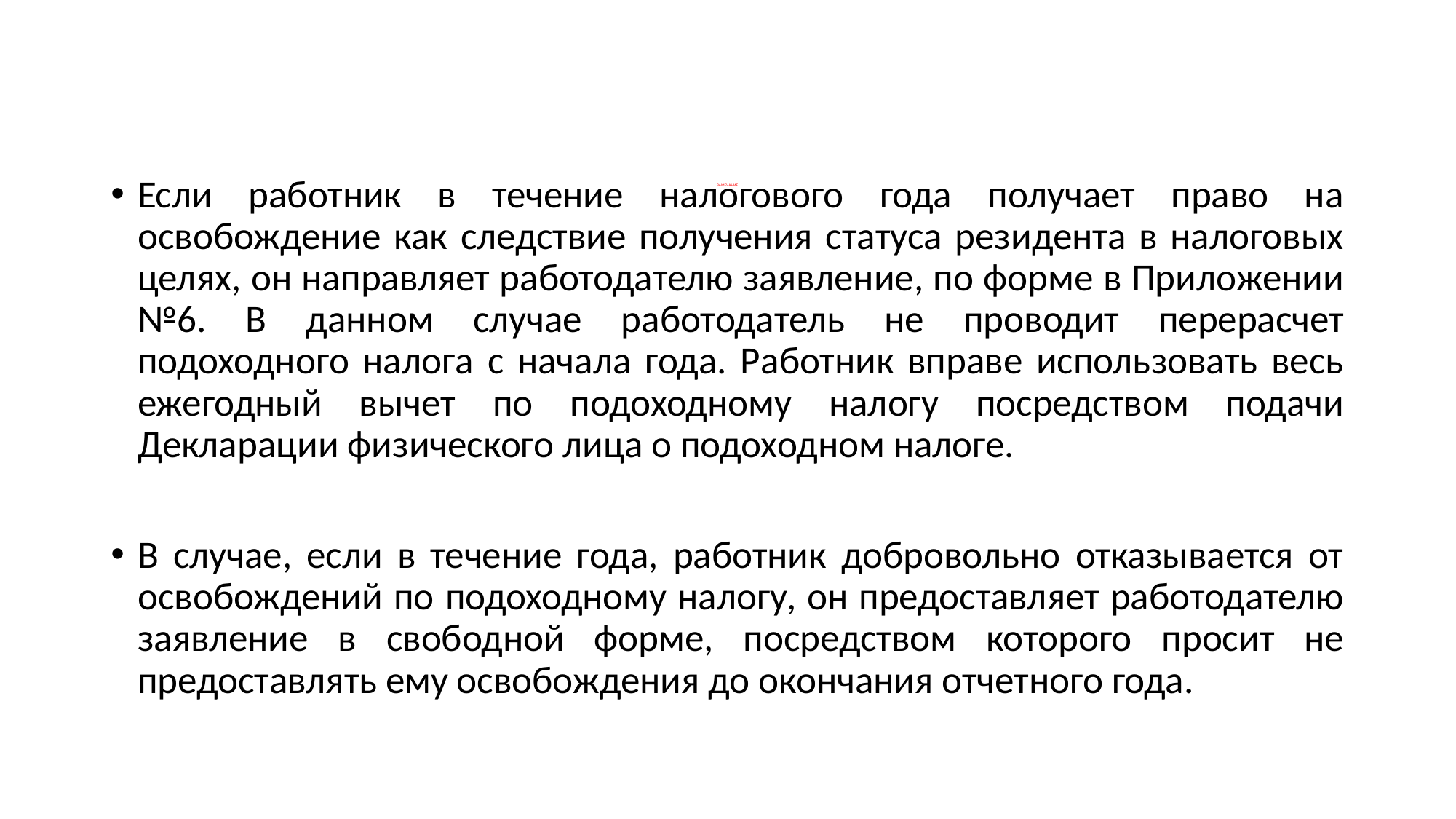

Если работник в течение налогового года получает право на освобождение как следствие получения статуса резидента в налоговых целях, он направляет работодателю заявление, по форме в Приложении №6. В данном случае работодатель не проводит перерасчет подоходного налога с начала года. Работник вправе использовать весь ежегодный вычет по подоходному налогу посредством подачи Декларации физического лица о подоходном налоге.

В случае, если в течение года, работник добровольно отказывается от освобождений по подоходному налогу, он предоставляет работодателю заявление в свободной форме, посредством которого просит не предоставлять ему освобождения до окончания отчетного года.

# ЗАМЕЧАНИЕ